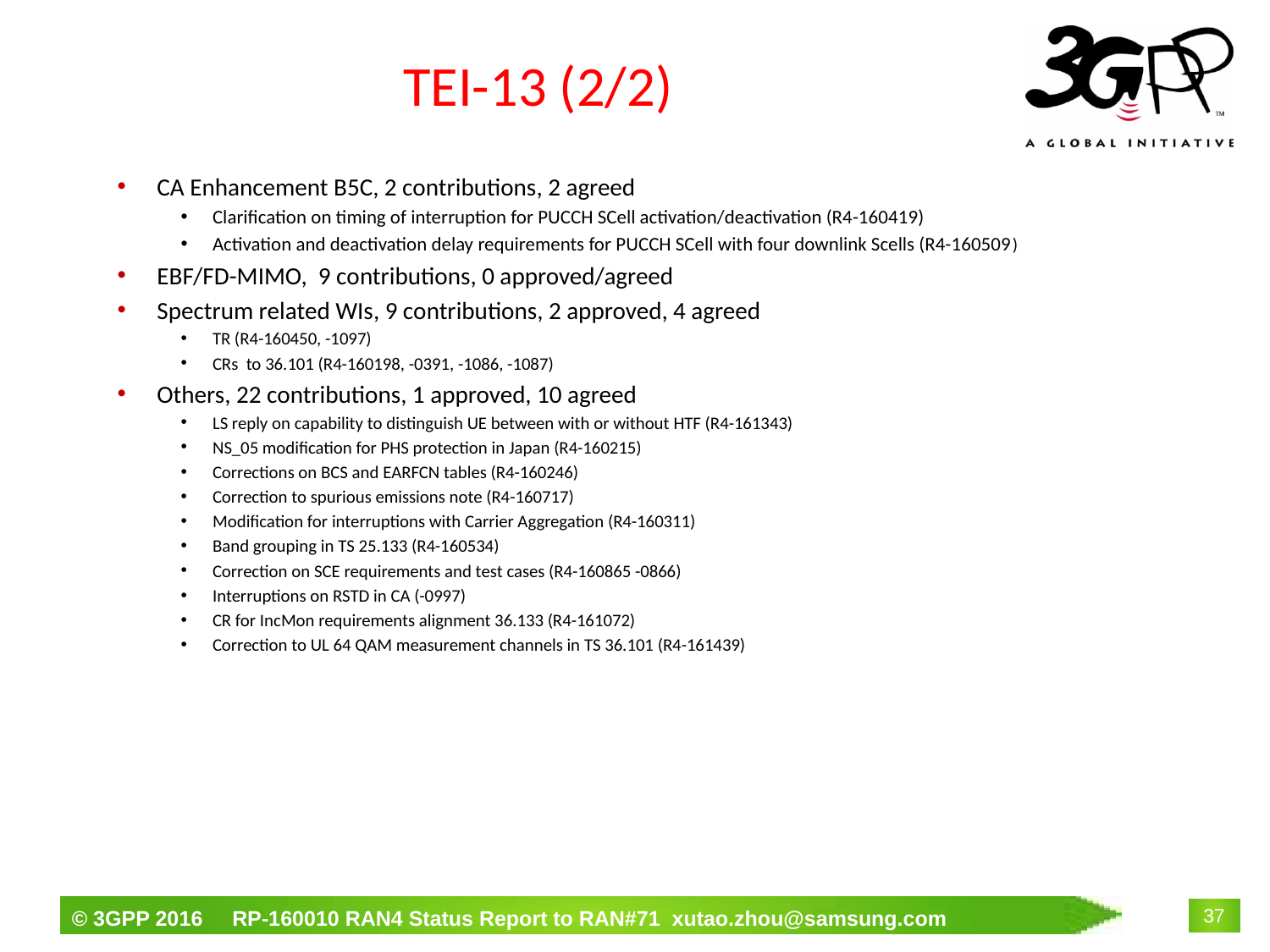

# TEI-13 (2/2)
CA Enhancement B5C, 2 contributions, 2 agreed
Clarification on timing of interruption for PUCCH SCell activation/deactivation (R4-160419)
Activation and deactivation delay requirements for PUCCH SCell with four downlink Scells (R4-160509)
EBF/FD-MIMO,  9 contributions, 0 approved/agreed
Spectrum related WIs, 9 contributions, 2 approved, 4 agreed
TR (R4-160450, -1097)
CRs  to 36.101 (R4-160198, -0391, -1086, -1087)
Others, 22 contributions, 1 approved, 10 agreed
LS reply on capability to distinguish UE between with or without HTF (R4-161343)
NS_05 modification for PHS protection in Japan (R4-160215)
Corrections on BCS and EARFCN tables (R4-160246)
Correction to spurious emissions note (R4-160717)
Modification for interruptions with Carrier Aggregation (R4-160311)
Band grouping in TS 25.133 (R4-160534)
Correction on SCE requirements and test cases (R4-160865 -0866)
Interruptions on RSTD in CA (-0997)
CR for IncMon requirements alignment 36.133 (R4-161072)
Correction to UL 64 QAM measurement channels in TS 36.101 (R4-161439)